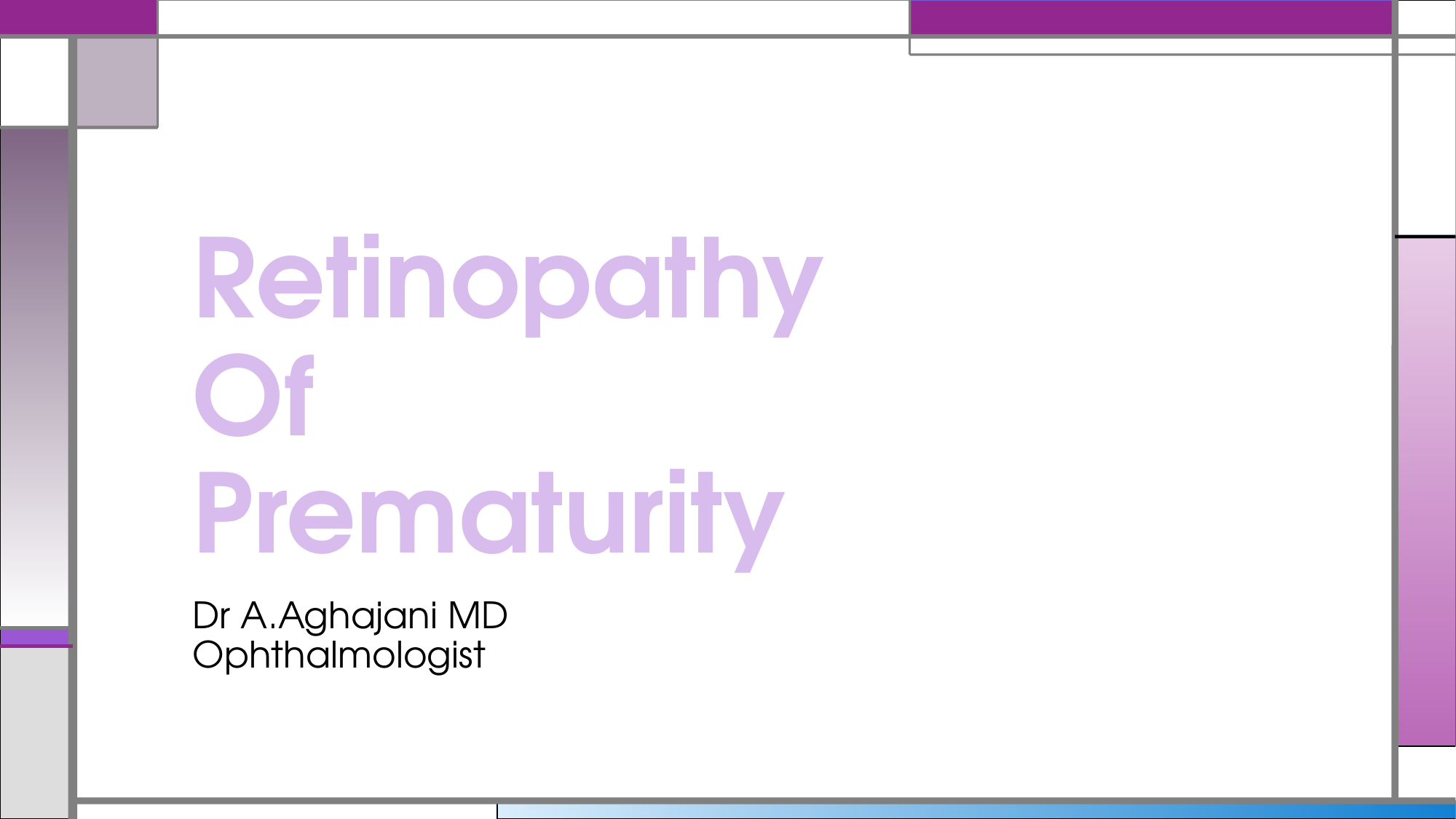

# Retinopathy Of Prematurity
Dr A.Aghajani MD
Ophthalmologist